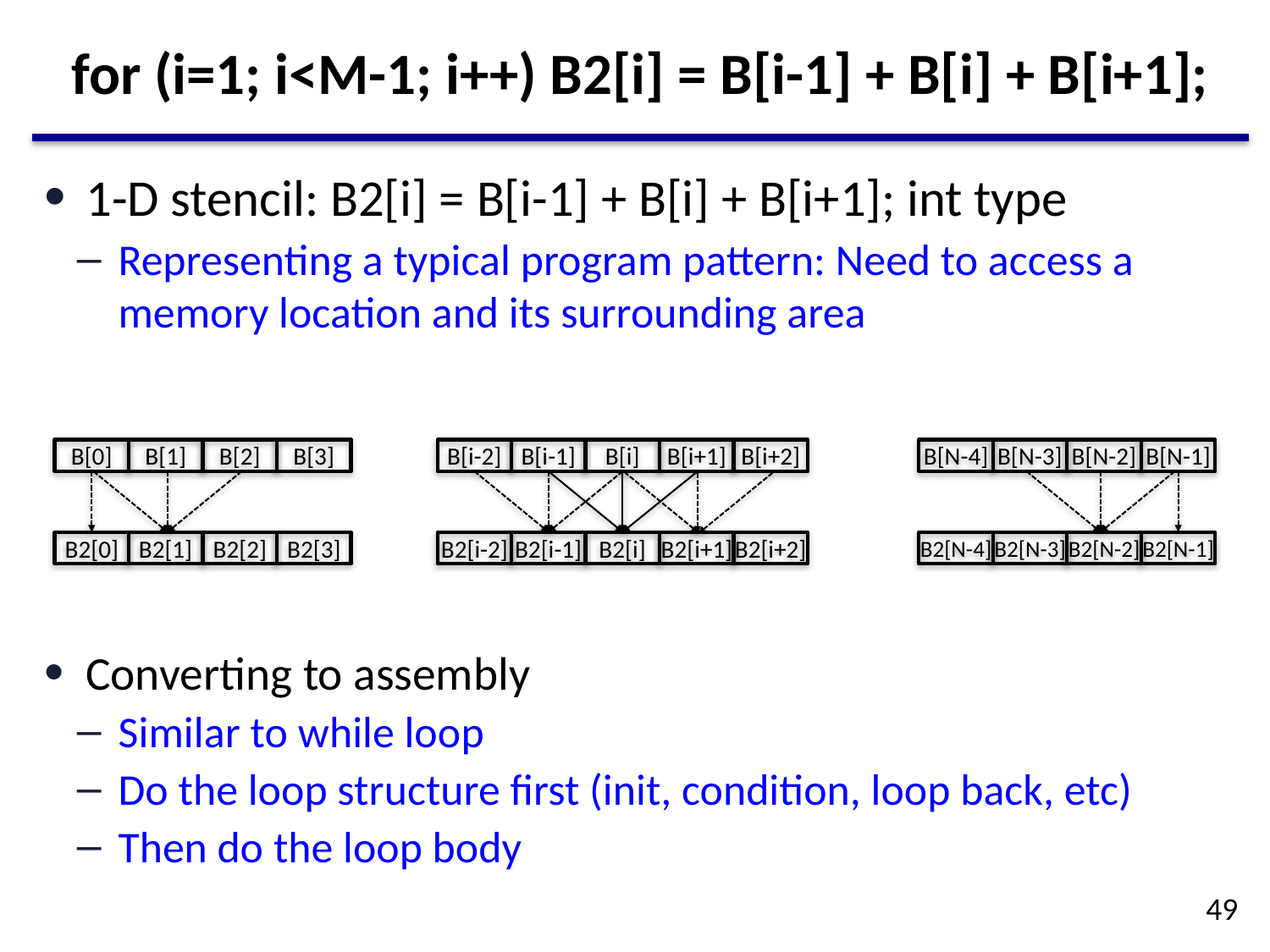

# for (i=1; i<M-1; i++) B2[i] = B[i-1] + B[i] + B[i+1];
1-D stencil: B2[i] = B[i-1] + B[i] + B[i+1]; int type
Representing a typical program pattern: Need to access a memory location and its surrounding area

Converting to assembly
Similar to while loop
Do the loop structure first (init, condition, loop back, etc)
Then do the loop body

B[0]
B[1]
B[2]
B[3]
B[i-2]
B[i-1]
B[i]
B[i+1]
B[i+2]
B[N-4]
B[N-3]
B[N-2]
B[N-1]
B2[0]
B2[1]
B2[2]
B2[3]
B2[i-2]
B2[i-1]
B2[i]
B2[i+1]
B2[i+2]
B2[N-4]
B2[N-3]
B2[N-2]
B2[N-1]
49